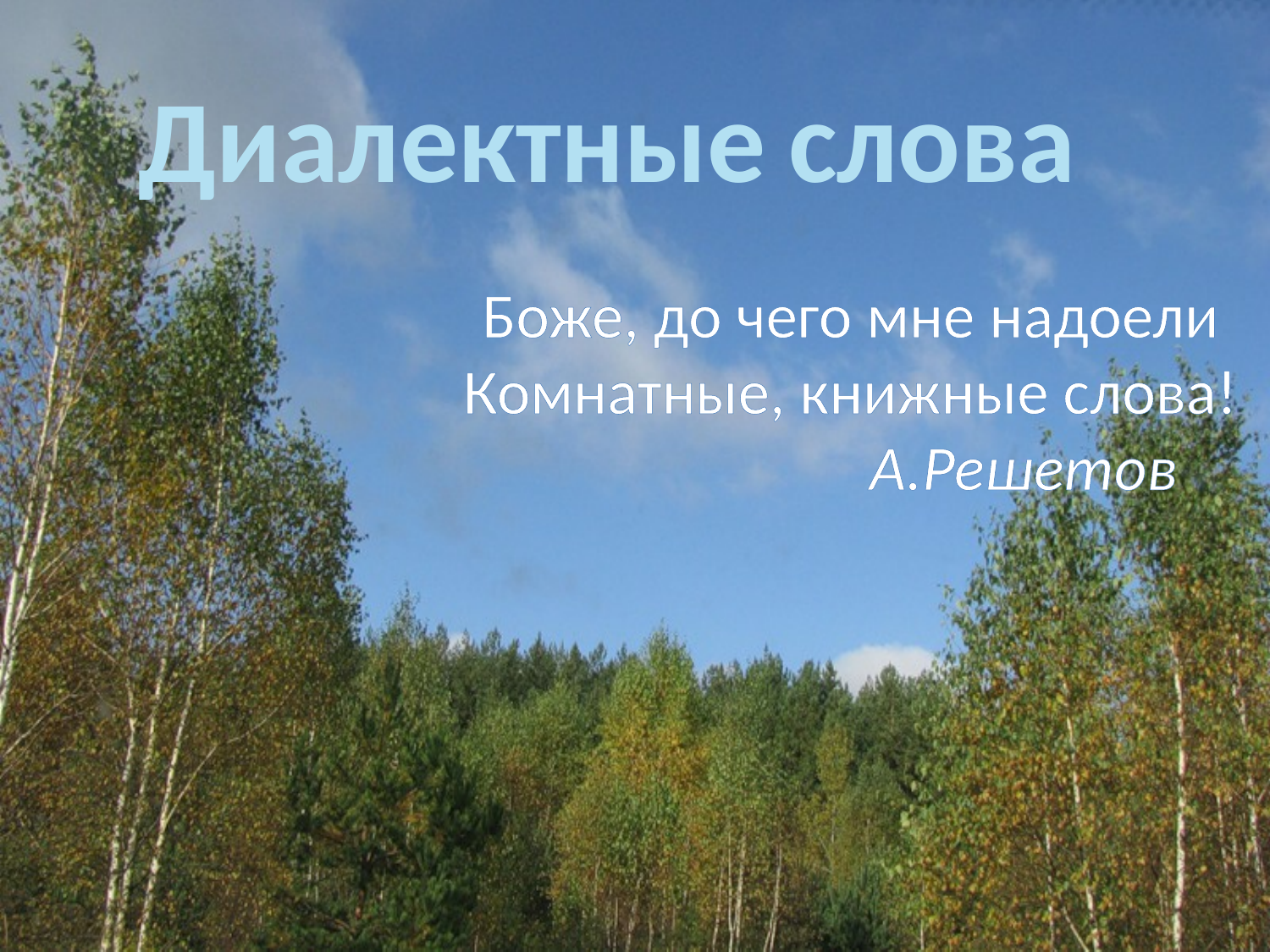

Диалектные слова
Боже, до чего мне надоели
Комнатные, книжные слова!
                        А.Решетов